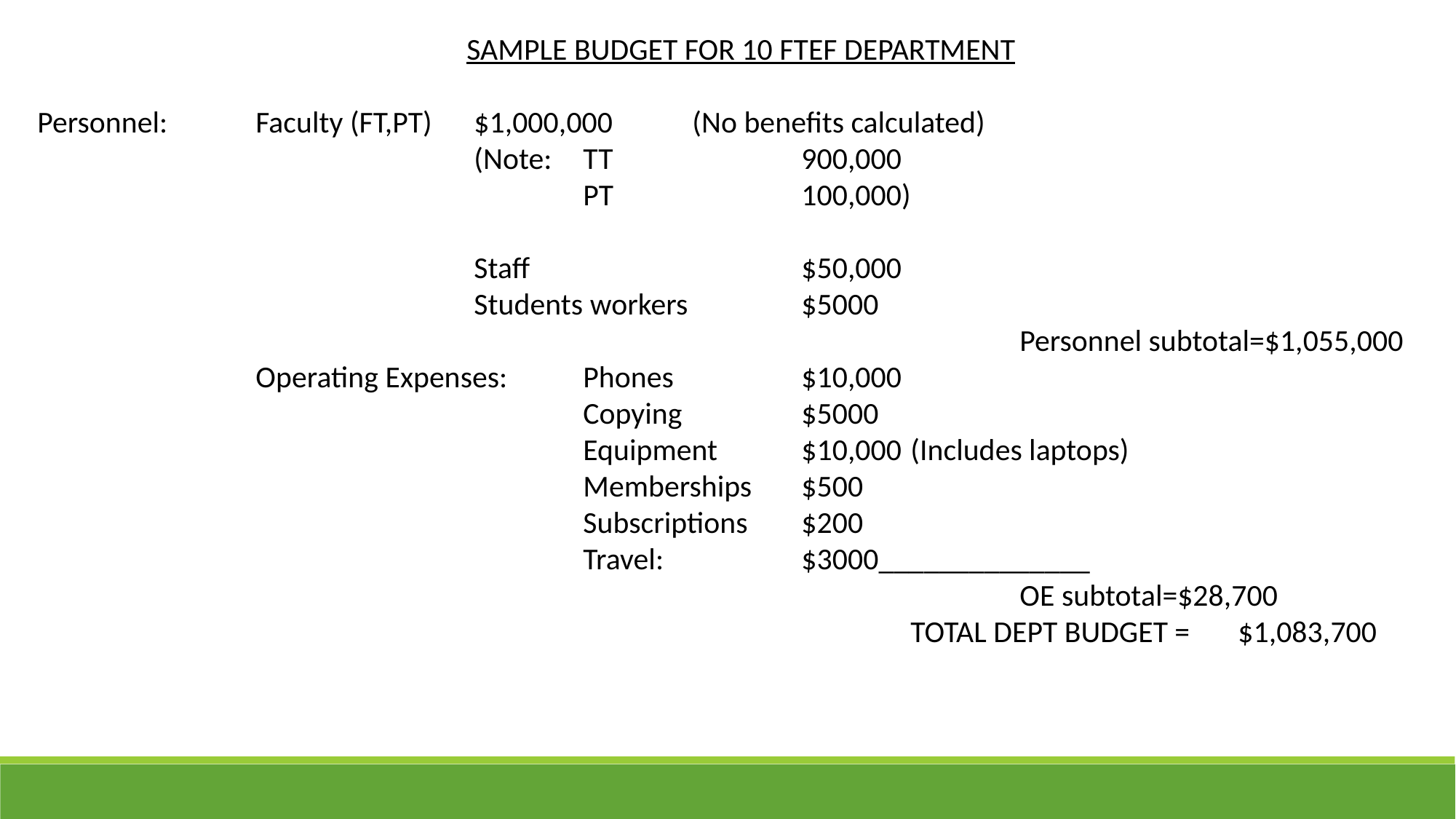

SAMPLE BUDGET FOR 10 FTEF DEPARTMENT

Personnel:	Faculty (FT,PT) 	$1,000,000	(No benefits calculated)
				(Note:	TT		900,000
					PT		100,000)

				Staff			$50,000
				Students	 workers		$5000
									Personnel subtotal=$1,055,000
		Operating Expenses:	Phones		$10,000
					Copying		$5000
					Equipment	$10,000	(Includes laptops)
					Memberships	$500
					Subscriptions	$200
					Travel:		$3000______________
									OE subtotal=$28,700
								TOTAL DEPT BUDGET =	$1,083,700